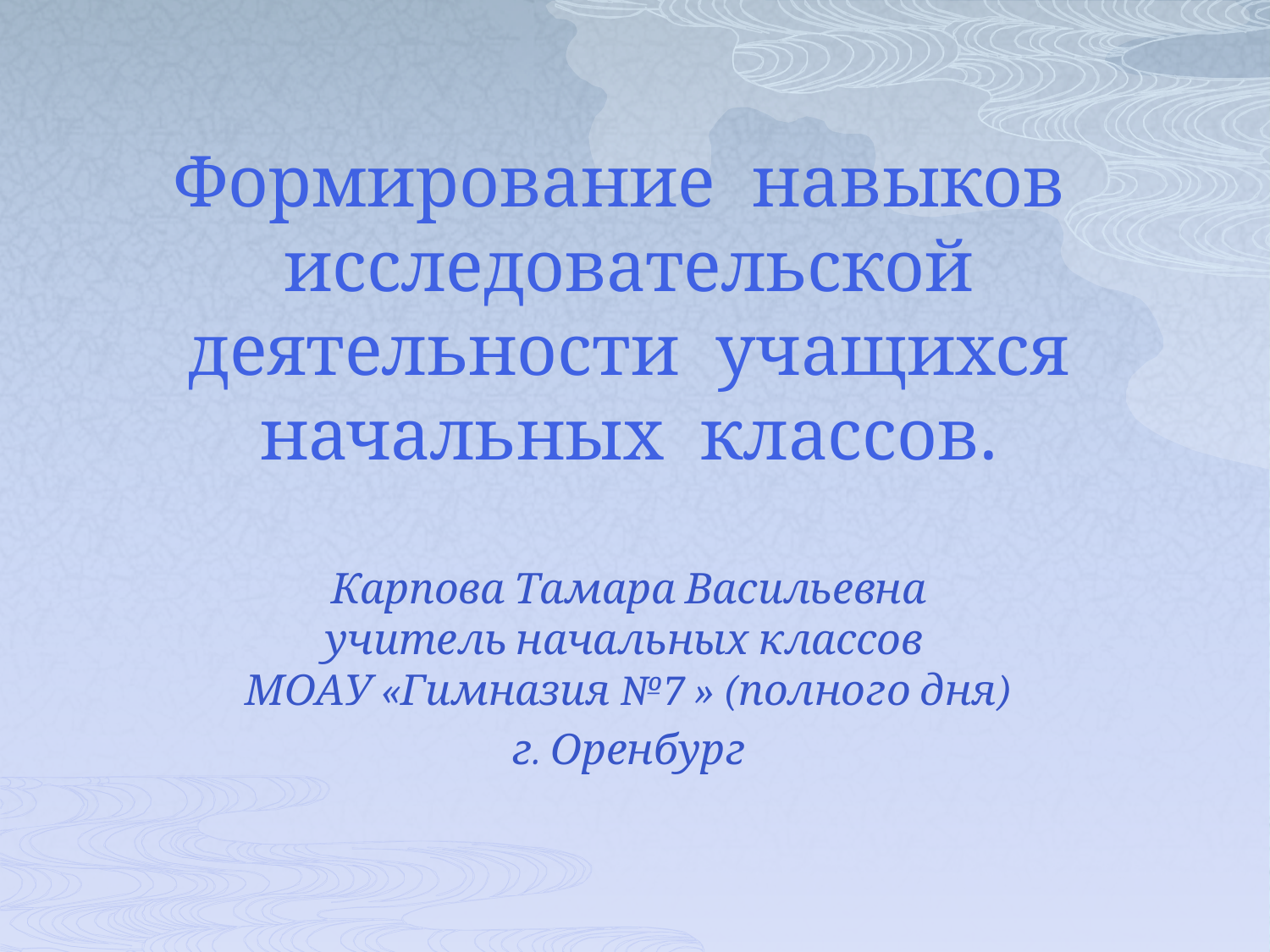

# Формирование  навыков исследовательской деятельности  учащихся начальных  классов.
Карпова Тамара Васильевна
учитель начальных классов
МОАУ «Гимназия №7 » (полного дня)
г. Оренбург